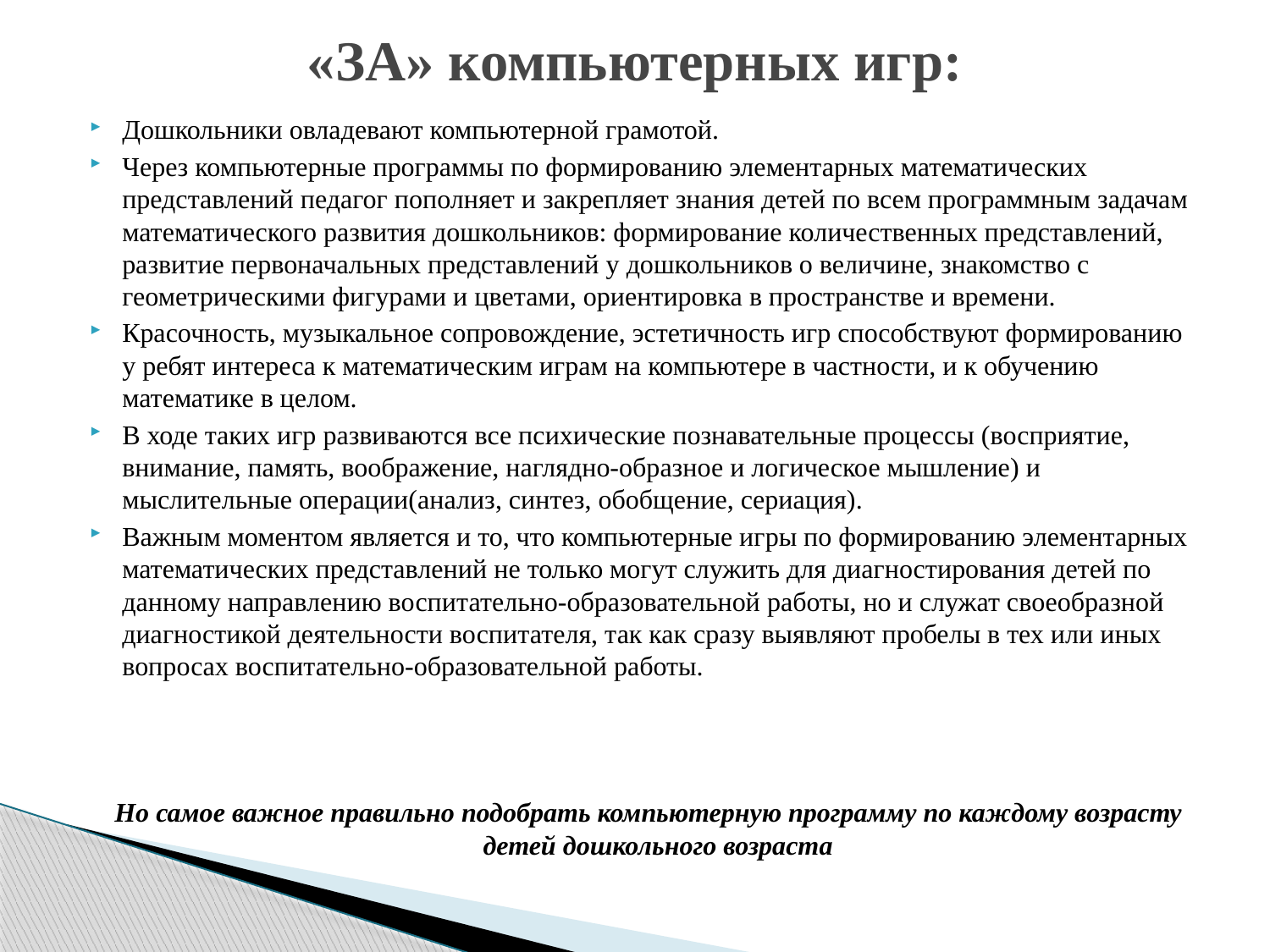

# «ЗА» компьютерных игр:
Дошкольники овладевают компьютерной грамотой.
Через компьютерные программы по формированию элементарных математических представлений педагог пополняет и закрепляет знания детей по всем программным задачам математического развития дошкольников: формирование количественных представлений, развитие первоначальных представлений у дошкольников о величине, знакомство с геометрическими фигурами и цветами, ориентировка в пространстве и времени.
Красочность, музыкальное сопровождение, эстетичность игр способствуют формированию у ребят интереса к математическим играм на компьютере в частности, и к обучению математике в целом.
В ходе таких игр развиваются все психические познавательные процессы (восприятие, внимание, память, воображение, наглядно-образное и логическое мышление) и мыслительные операции(анализ, синтез, обобщение, сериация).
Важным моментом является и то, что компьютерные игры по формированию элементарных математических представлений не только могут служить для диагностирования детей по данному направлению воспитательно-образовательной работы, но и служат своеобразной диагностикой деятельности воспитателя, так как сразу выявляют пробелы в тех или иных вопросах воспитательно-образовательной работы.

  Но самое важное правильно подобрать компьютерную программу по каждому возрасту детей дошкольного возраста